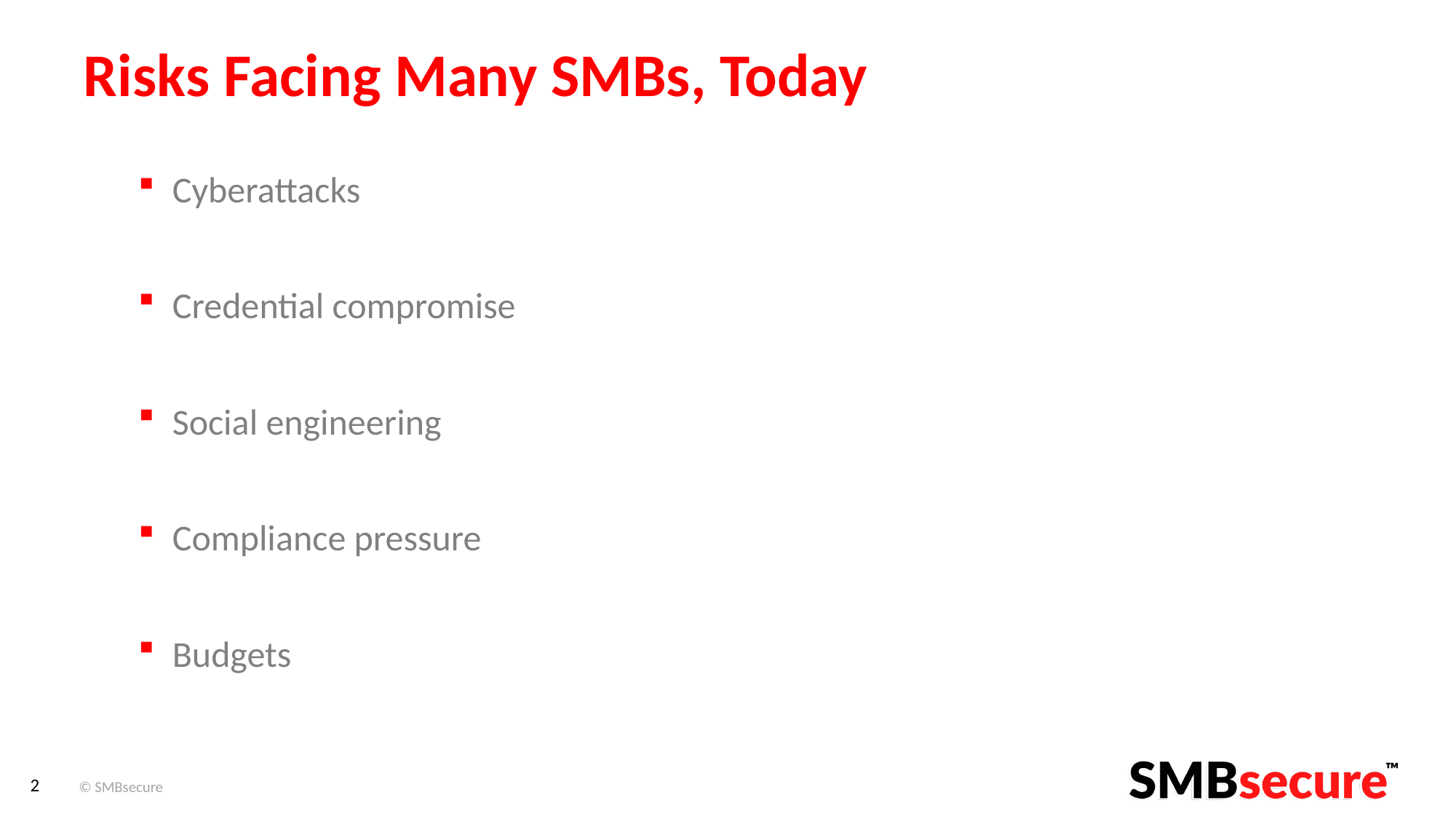

# Risks Facing Many SMBs, Today
Cyberattacks

Credential compromise

Social engineering

Compliance pressure

Budgets